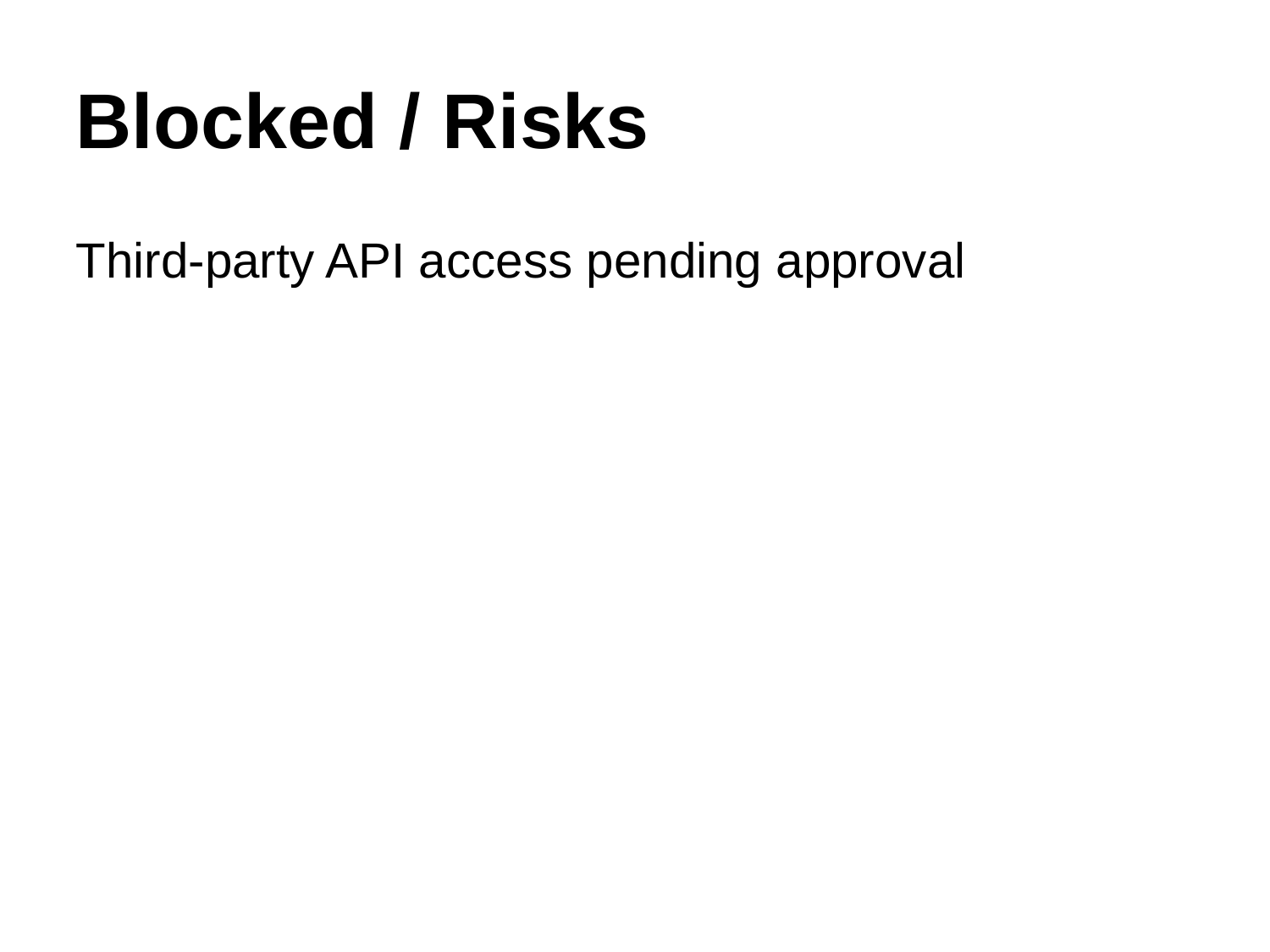

Blocked / Risks
Third-party API access pending approval